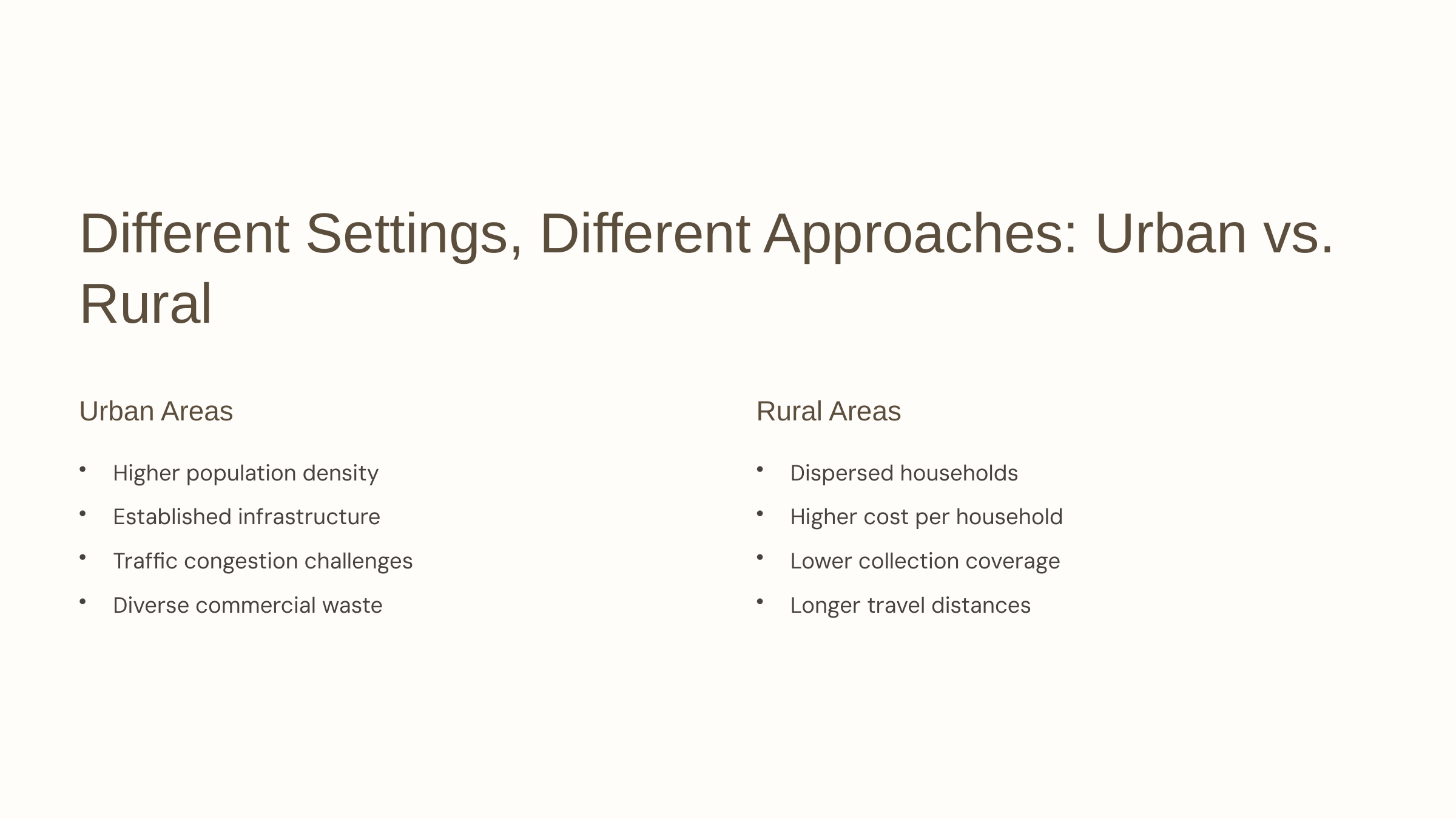

Different Settings, Different Approaches: Urban vs. Rural
Urban Areas
Rural Areas
Higher population density
Dispersed households
Established infrastructure
Higher cost per household
Traffic congestion challenges
Lower collection coverage
Diverse commercial waste
Longer travel distances